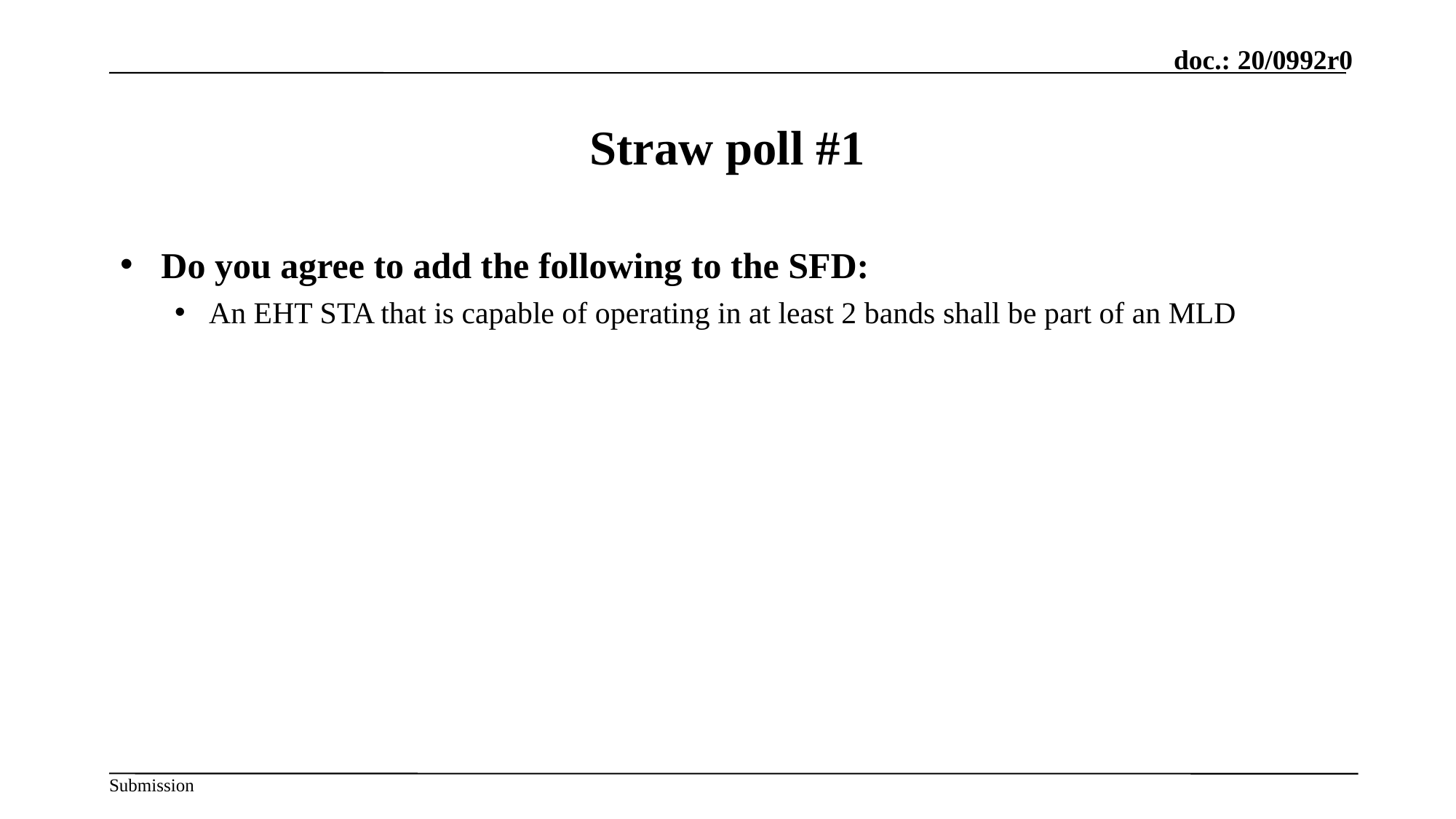

# Straw poll #1
Do you agree to add the following to the SFD:
An EHT STA that is capable of operating in at least 2 bands shall be part of an MLD